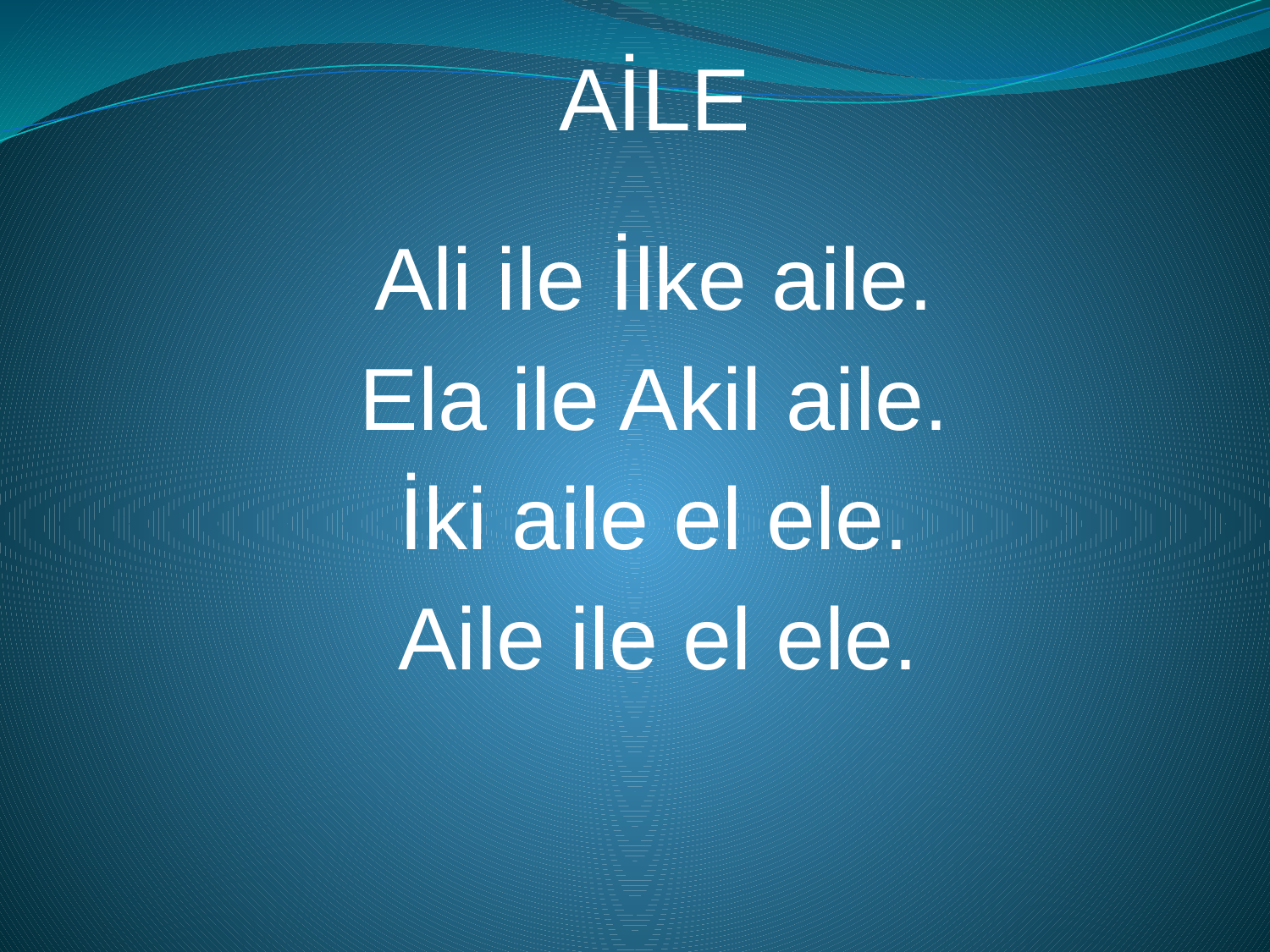

AİLE
Ali ile İlke aile.
Ela ile Akil aile.
İki aile el ele.
Aile ile el ele.